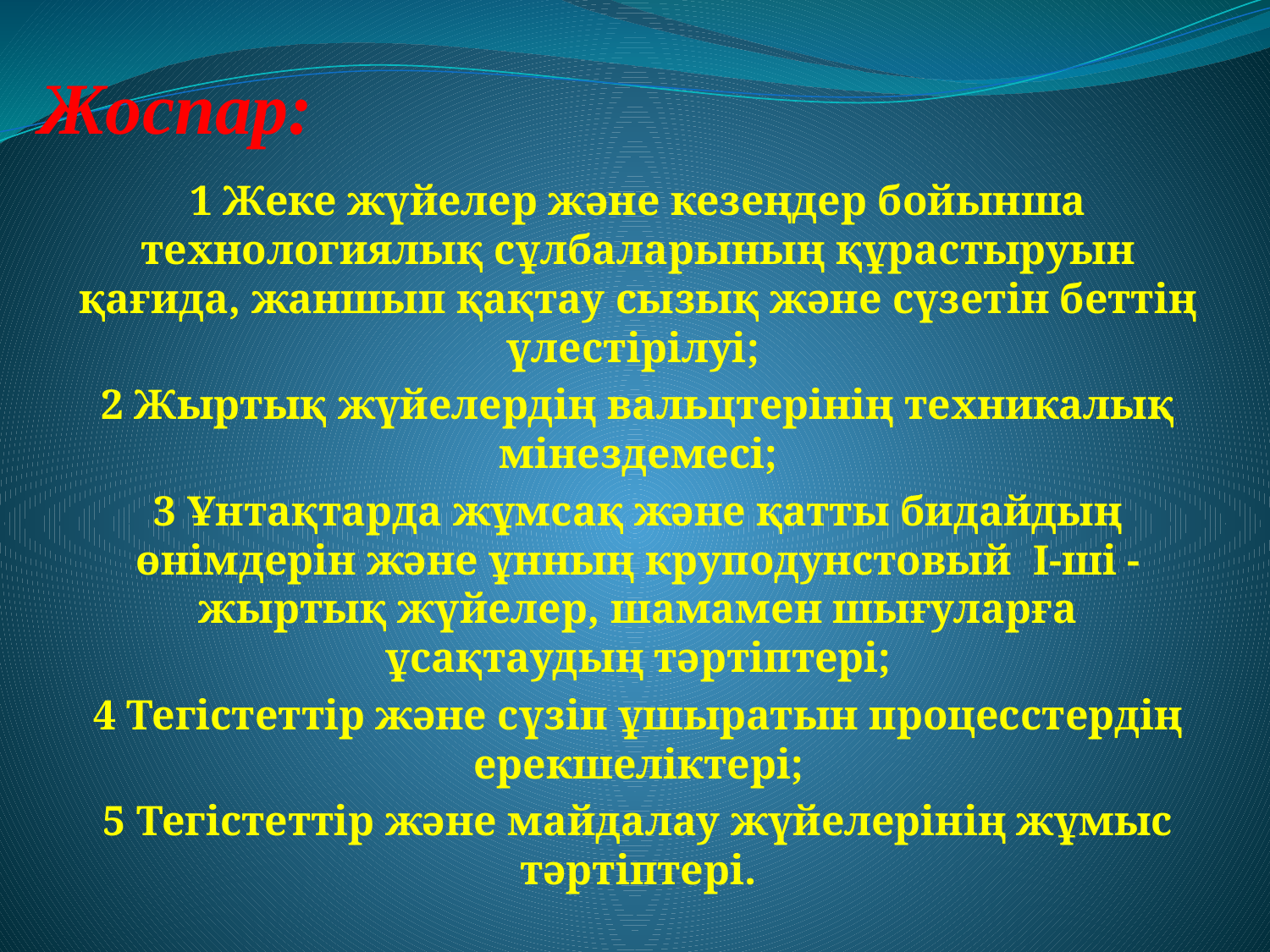

# Жоспар:
1 Жеке жүйелер және кезеңдер бойынша технологиялық сұлбаларының құрастыруын қағида, жаншып қақтау сызық және сүзетiн беттiң үлестiрiлуi;
2 Жыртық жүйелердiң вальцтерiнің техникалық мiнездемесі;
3 Ұнтақтарда жұмсақ және қатты бидайдың өнiмдерін және ұнның круподунстовый  I-шi - жыртық жүйелер, шамамен шығуларға ұсақтаудың тәртiптерi;
4 Тегiстеттiр және сүзiп ұшыратын процесстердiң ерекшелiктері;
5 Тегiстеттiр және майдалау жүйелерiнiң жұмыс тәртiптерi.